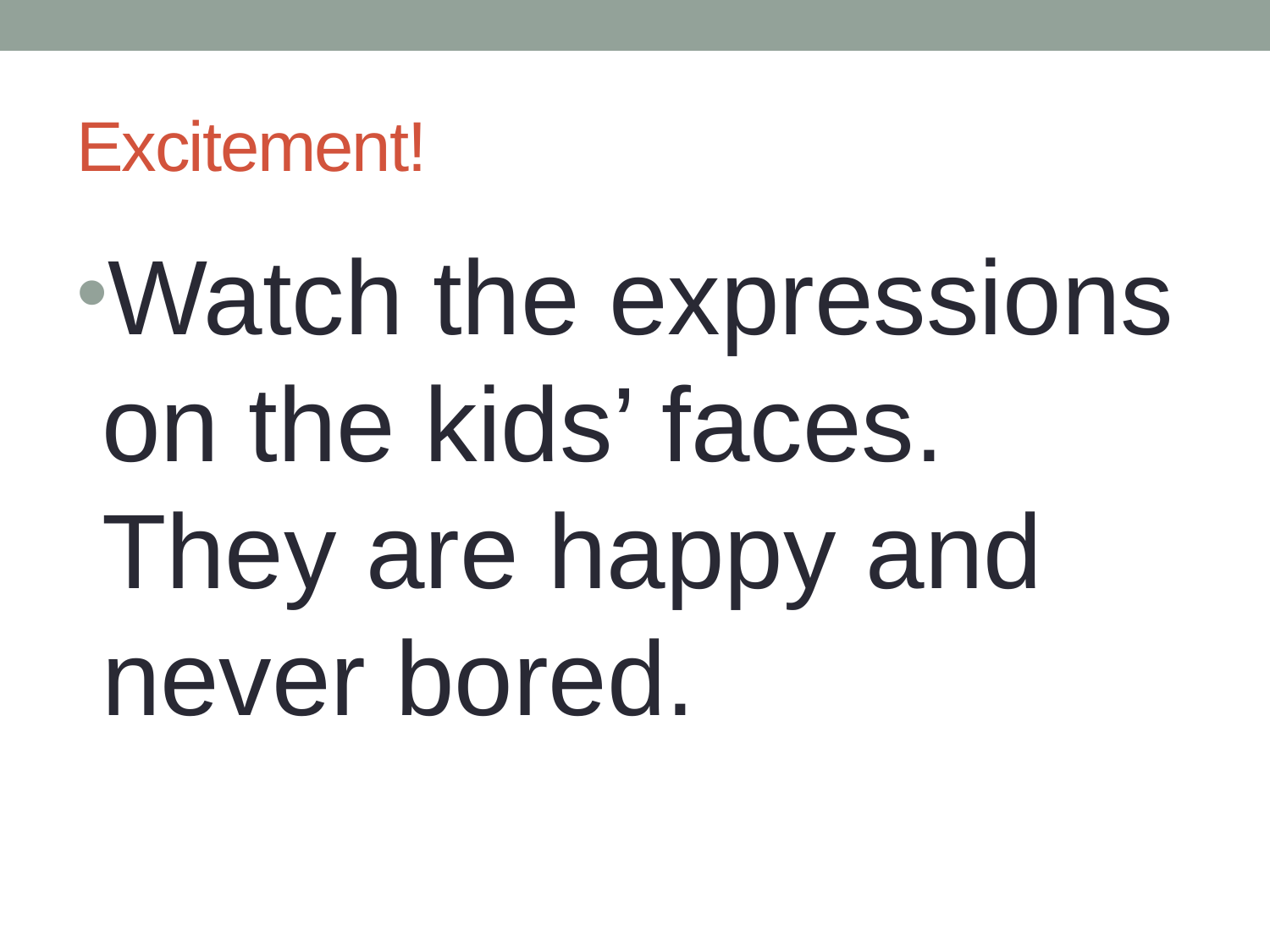

# Excitement!
Watch the expressions on the kids’ faces.  They are happy and never bored.